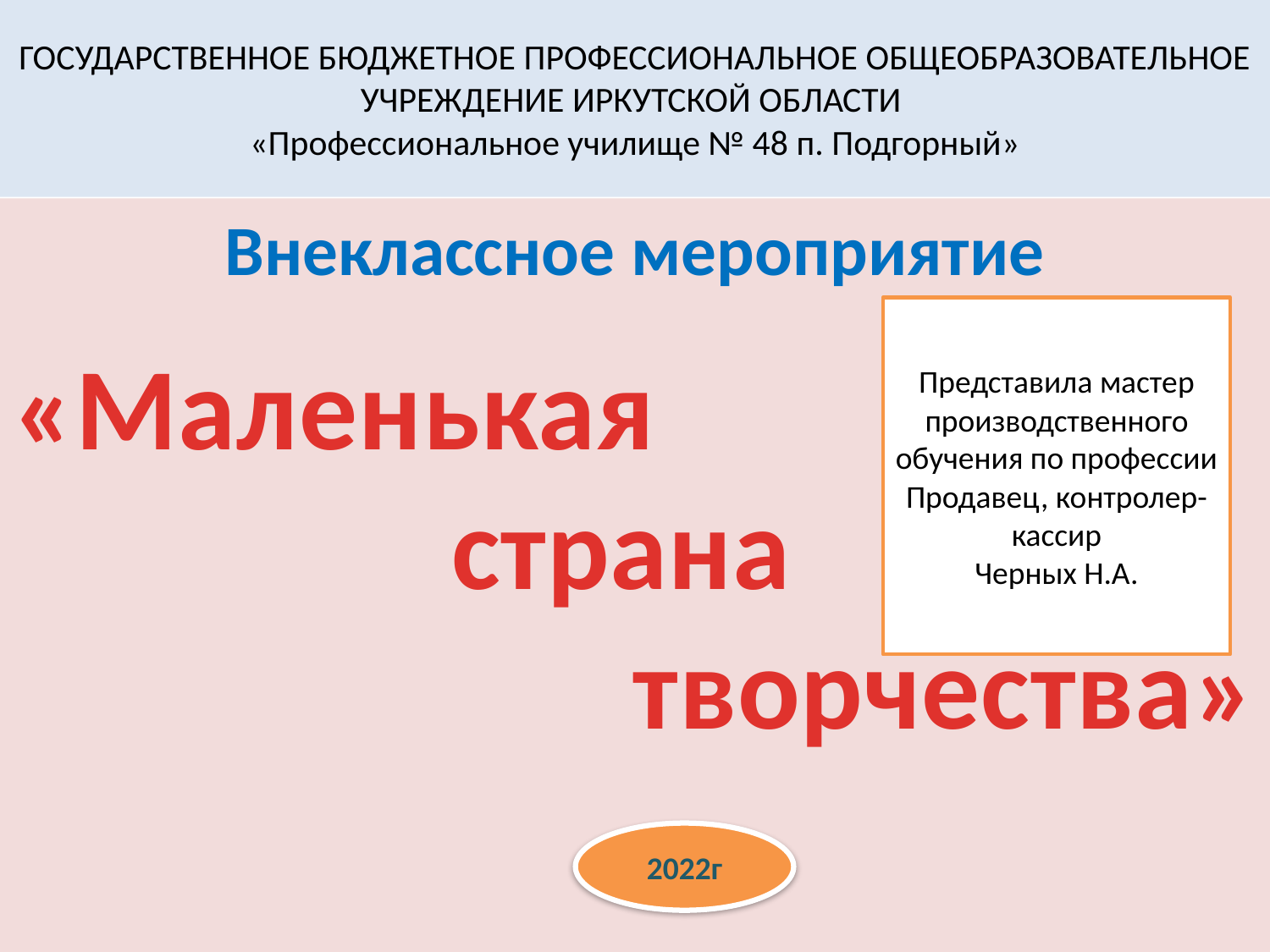

# ГОСУДАРСТВЕННОЕ БЮДЖЕТНОЕ ПРОФЕССИОНАЛЬНОЕ ОБЩЕОБРАЗОВАТЕЛЬНОЕ УЧРЕЖДЕНИЕ ИРКУТСКОЙ ОБЛАСТИ «Профессиональное училище № 48 п. Подгорный»
Внеклассное мероприятие
Представила мастер производственного обучения по профессии
Продавец, контролер-кассир
Черных Н.А.
«Маленькая
страна
творчества»
2022г